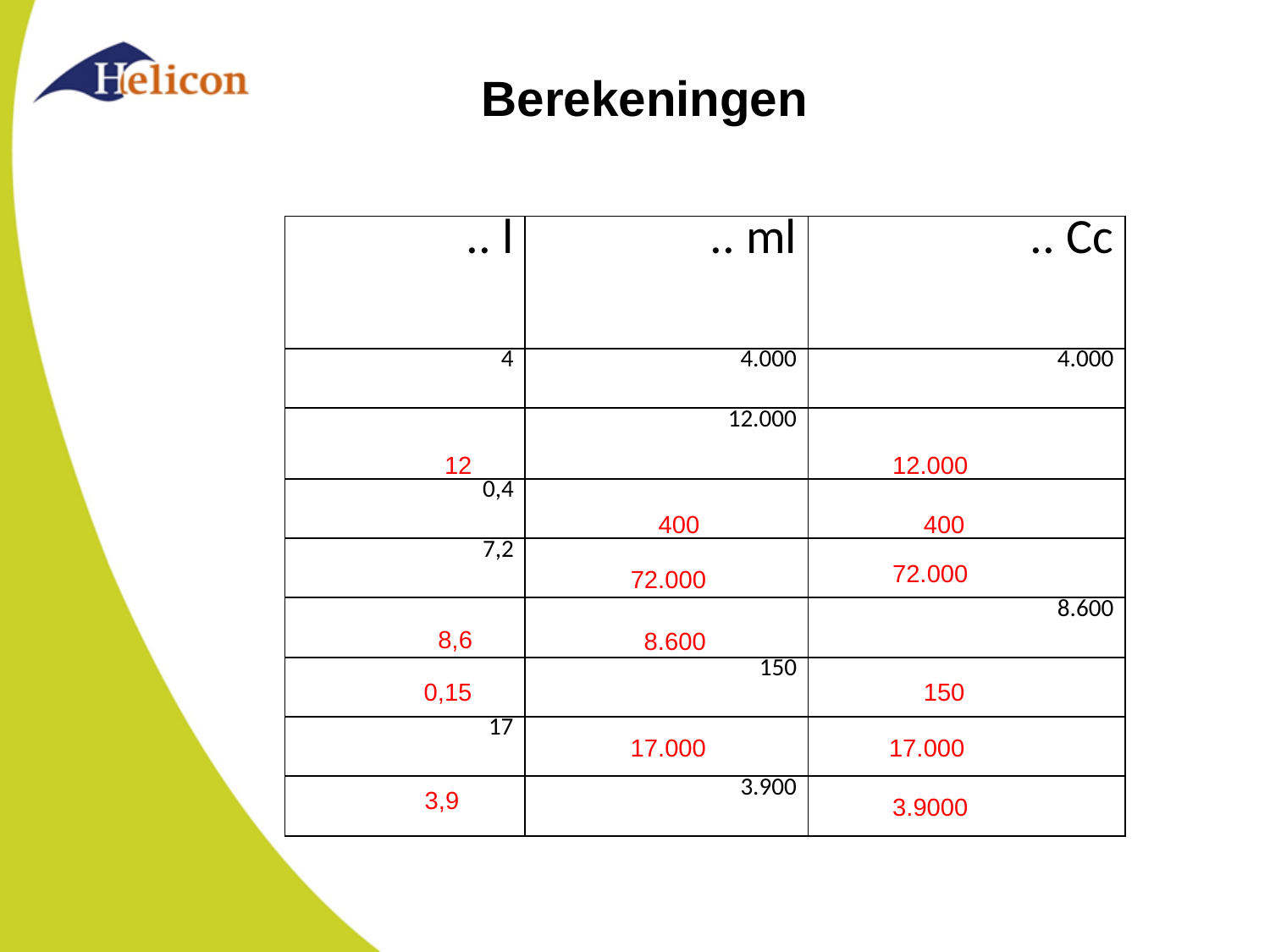

# Berekeningen
| .. l | .. ml | .. Cc |
| --- | --- | --- |
| 4 | 4.000 | 4.000 |
|  | 12­.­000 |  |
| 0,4 |  |  |
| 7,2 |  |  |
|  |  | 8.600 |
|  | 150 |  |
| 17 |  |  |
|  | 3.900 |  |
12
12.000
400
400
72.000
72.000
8,6
8.600
150
0,15
17.000
17.000
3,9
3.9000